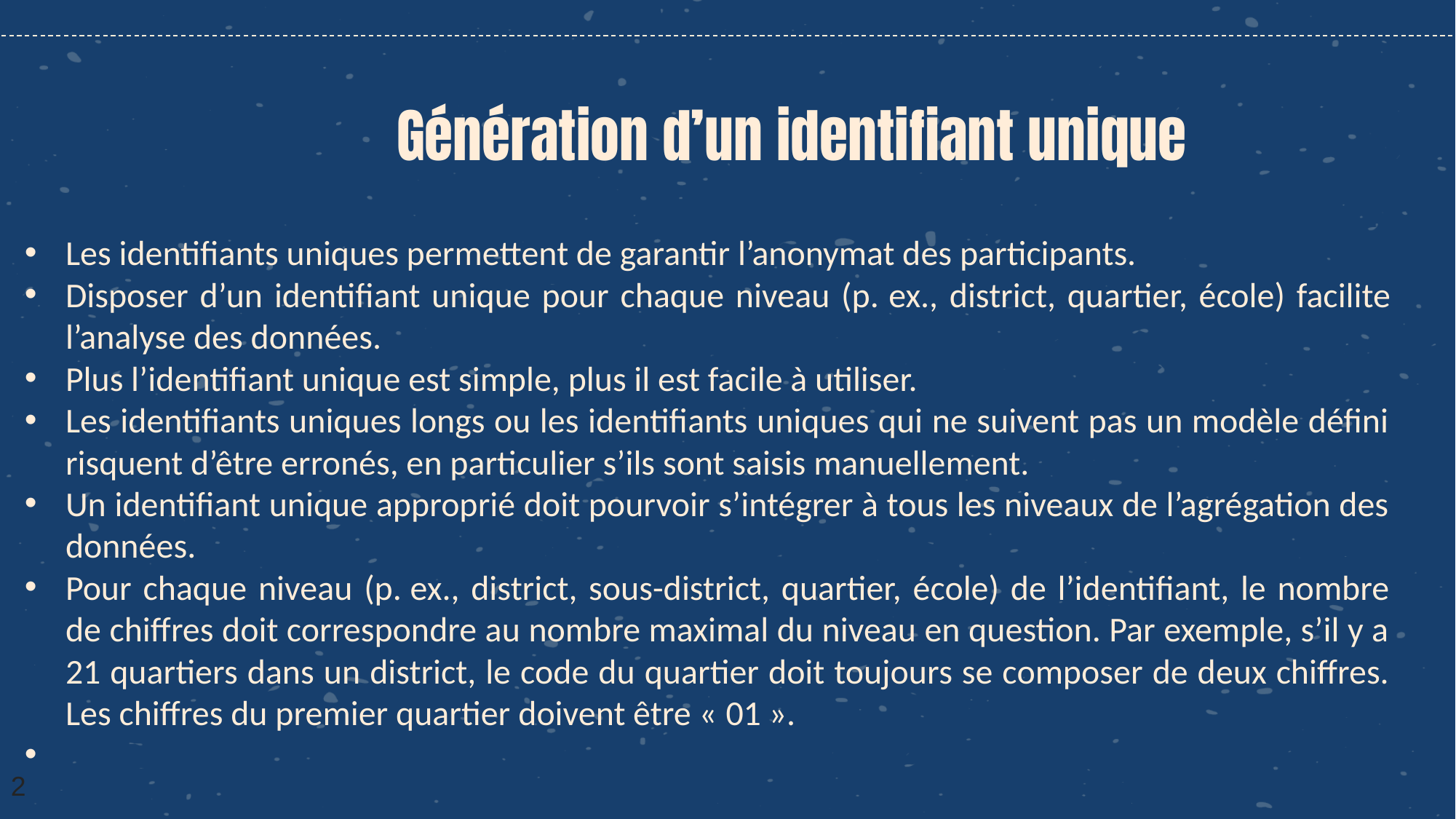

# Génération d’un identifiant unique
Les identifiants uniques permettent de garantir l’anonymat des participants.
Disposer d’un identifiant unique pour chaque niveau (p. ex., district, quartier, école) facilite l’analyse des données.
Plus l’identifiant unique est simple, plus il est facile à utiliser.
Les identifiants uniques longs ou les identifiants uniques qui ne suivent pas un modèle défini risquent d’être erronés, en particulier s’ils sont saisis manuellement.
Un identifiant unique approprié doit pourvoir s’intégrer à tous les niveaux de l’agrégation des données.
Pour chaque niveau (p. ex., district, sous-district, quartier, école) de l’identifiant, le nombre de chiffres doit correspondre au nombre maximal du niveau en question. Par exemple, s’il y a 21 quartiers dans un district, le code du quartier doit toujours se composer de deux chiffres. Les chiffres du premier quartier doivent être « 01 ».

2